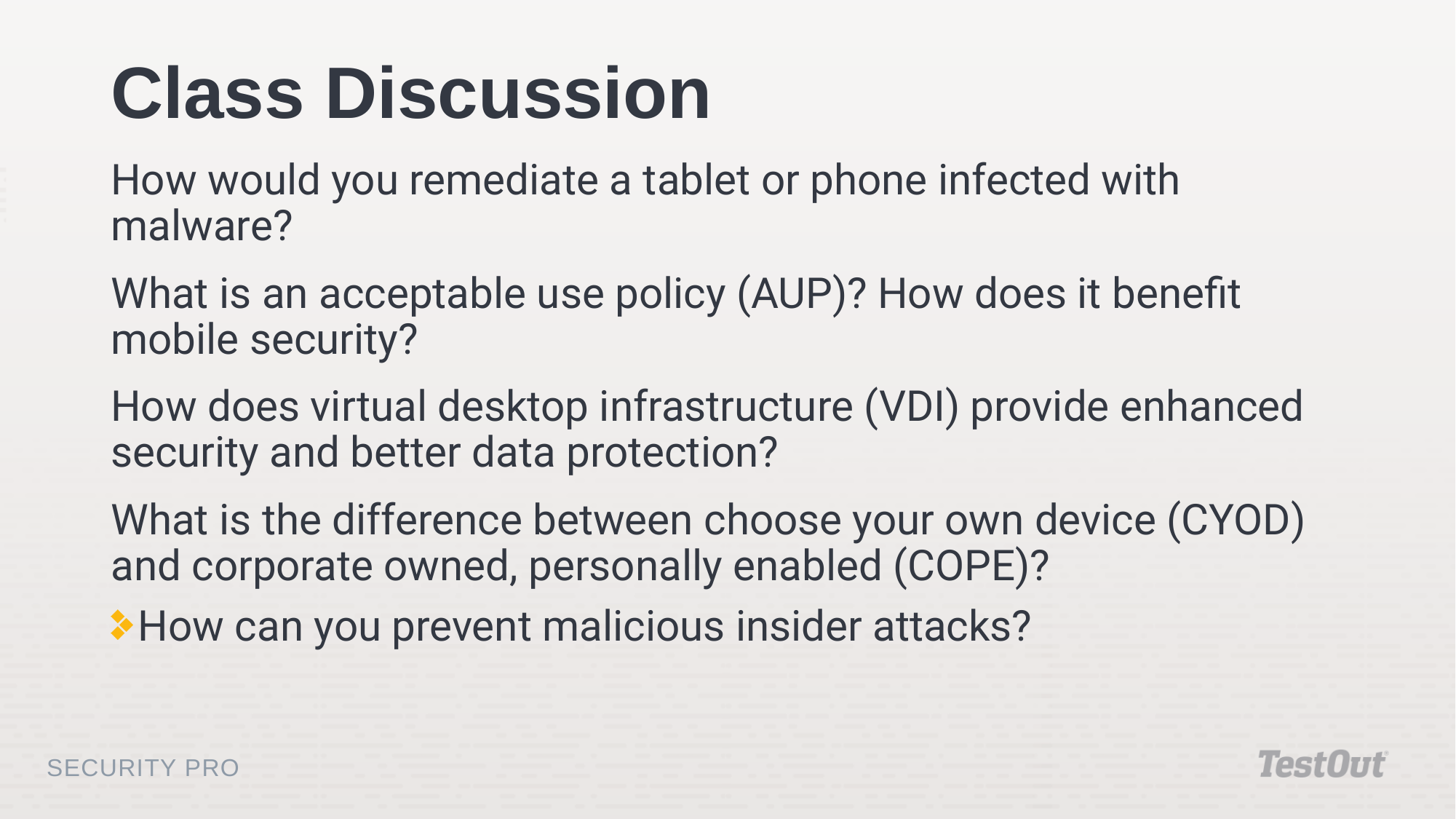

# Class Discussion
How would you remediate a tablet or phone infected with malware?
What is an acceptable use policy (AUP)? How does it benefit mobile security?
How does virtual desktop infrastructure (VDI) provide enhanced security and better data protection?
What is the difference between choose your own device (CYOD) and corporate owned, personally enabled (COPE)?
How can you prevent malicious insider attacks?
Security Pro